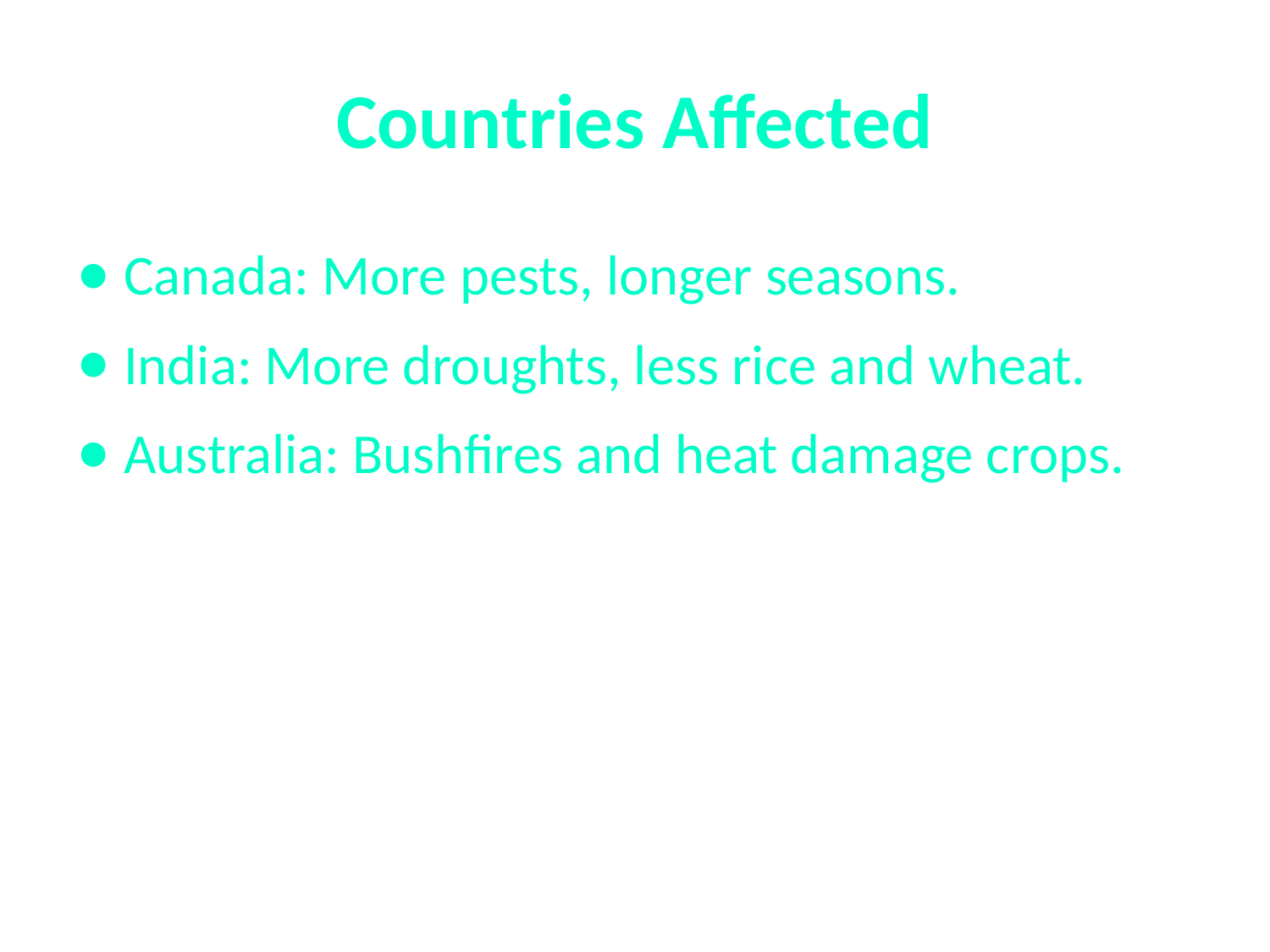

# Countries Affected
Canada: More pests, longer seasons.
India: More droughts, less rice and wheat.
Australia: Bushfires and heat damage crops.